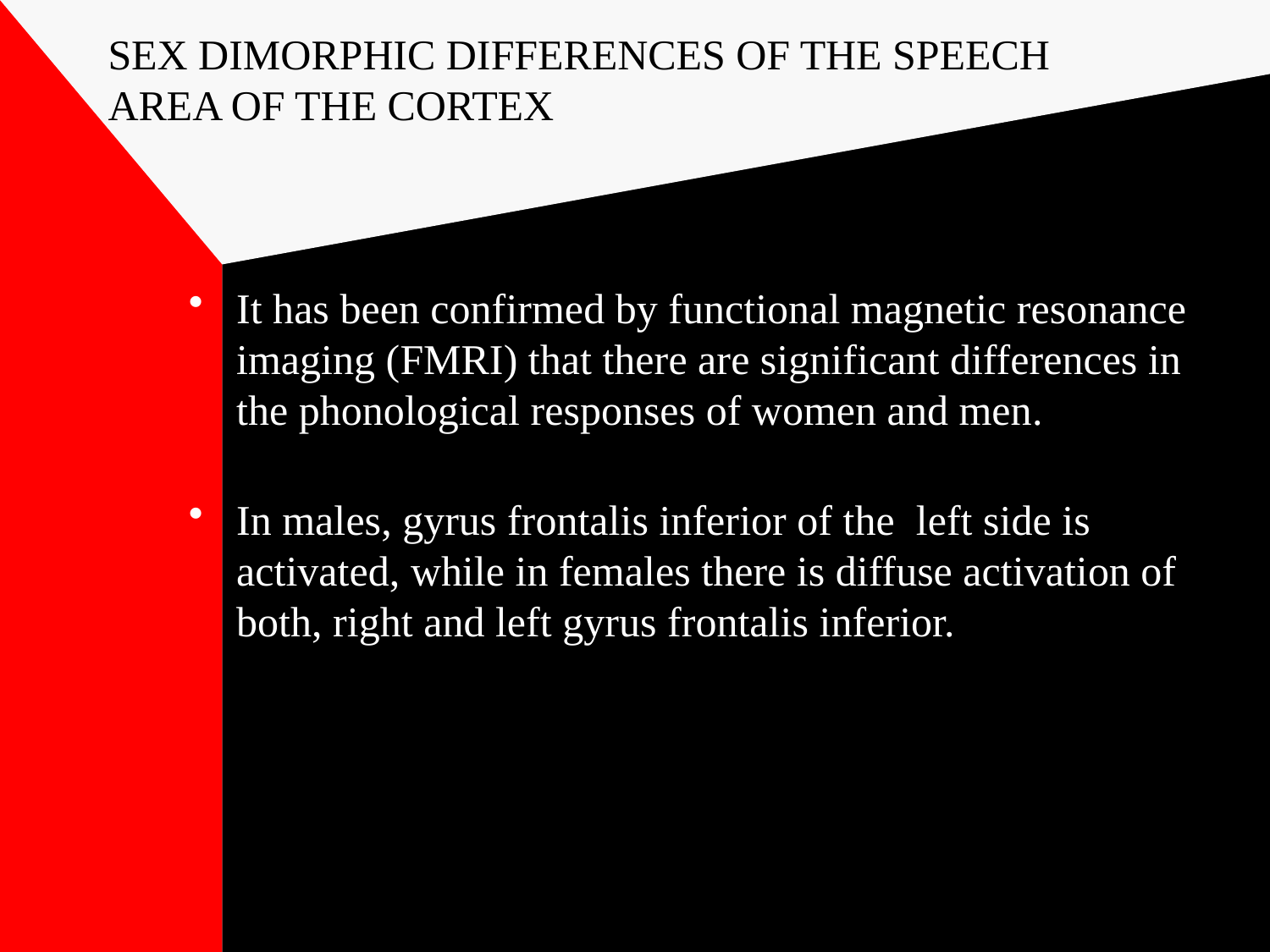

SEX DIMORPHIC DIFFERENCES OF THE SPEECH AREA OF THE CORTEX
It has been confirmed by functional magnetic resonance imaging (FMRI) that there are significant differences in the phonological responses of women and men.
In males, gyrus frontalis inferior of the  left side is activated, while in females there is diffuse activation of both, right and left gyrus frontalis inferior.